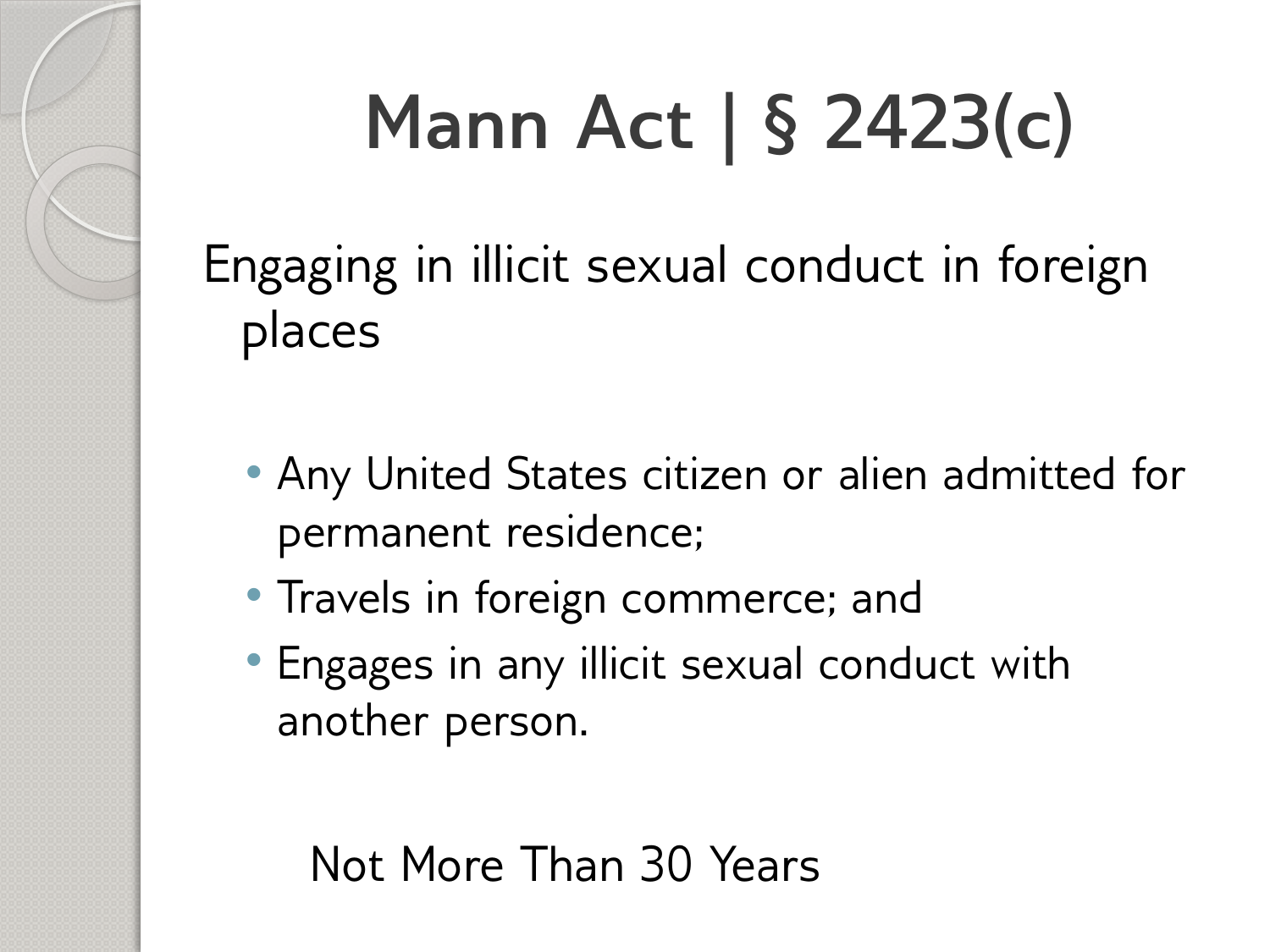

# Mann Act | § 2423(c)
Engaging in illicit sexual conduct in foreign places

Any United States citizen or alien admitted for permanent residence;
Travels in foreign commerce; and
Engages in any illicit sexual conduct with another person.

	Not More Than 30 Years